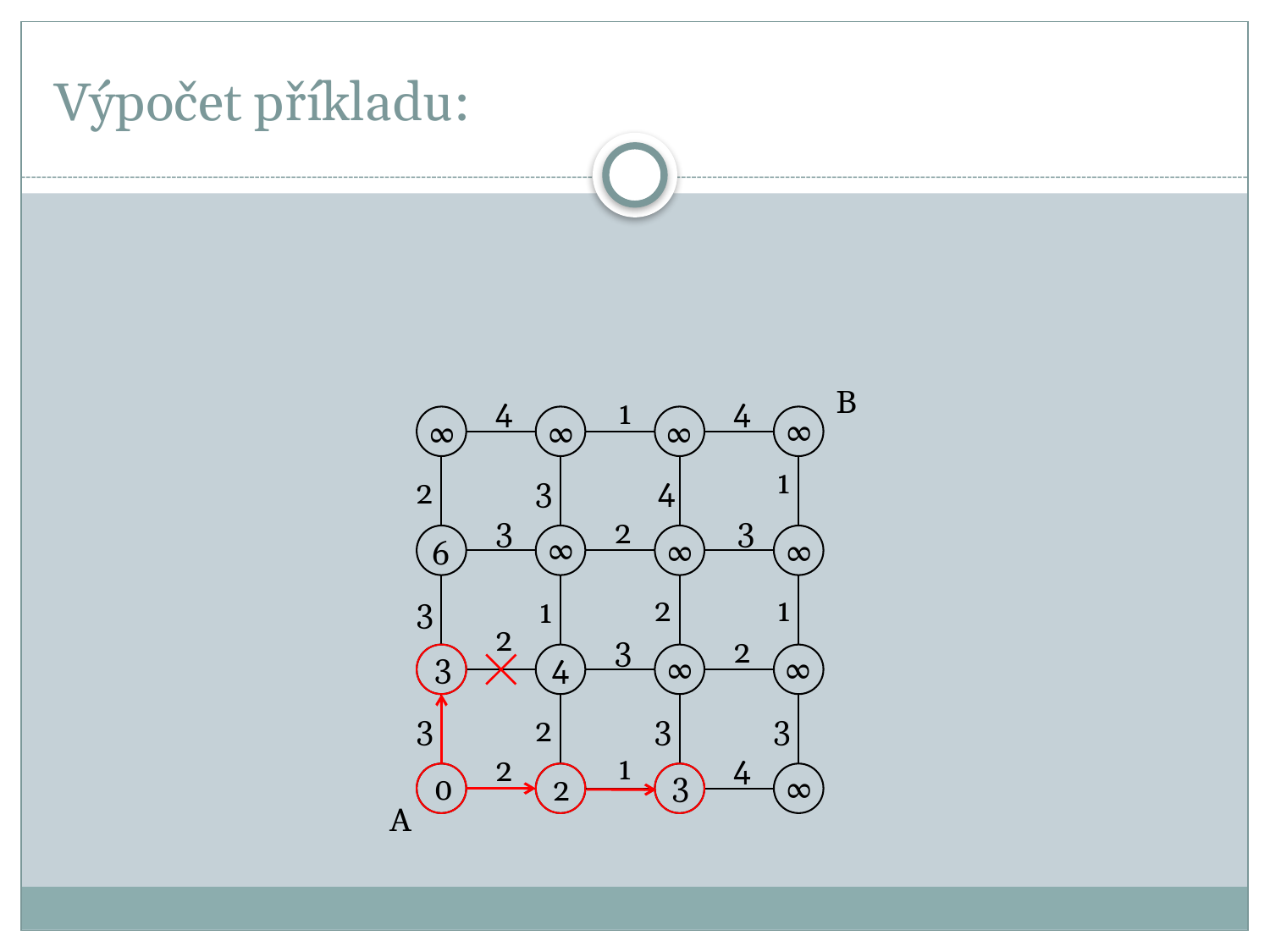

# Výpočet příkladu:
B
4
4
1
∞

∞

∞

∞

1
3
4
2
3
3
2
∞

∞

∞
6
2
1
3
1
2
3
2
3
4
∞
∞

3
3
3
2
1
4
2
3
0
∞
2

A